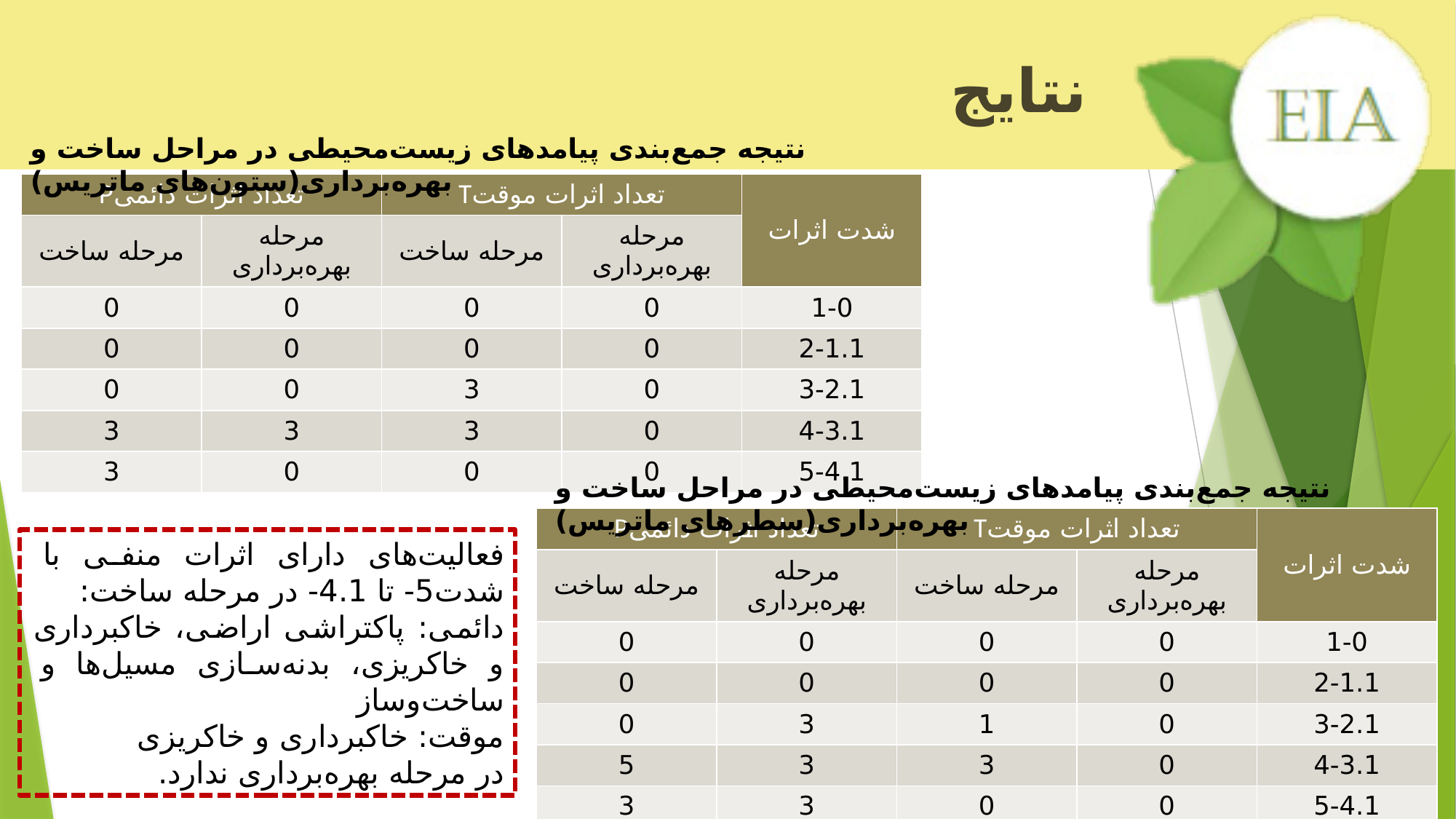

نتایج
نتیجه جمع‌بندی پیامدهای زیست‌محیطی در مراحل ساخت و بهره‌برداری(ستون‌های ماتریس)
| تعداد اثرات دائمیP |  | تعداد اثرات موقتT |  | شدت اثرات |
| --- | --- | --- | --- | --- |
| مرحله ساخت | مرحله بهره‌برداری | مرحله ساخت | مرحله بهره‌برداری |  |
| 0 | 0 | 0 | 0 | 1-0 |
| 0 | 0 | 0 | 0 | 2-1.1 |
| 0 | 0 | 3 | 0 | 3-2.1 |
| 3 | 3 | 3 | 0 | 4-3.1 |
| 3 | 0 | 0 | 0 | 5-4.1 |
نتیجه جمع‌بندی پیامدهای زیست‌محیطی در مراحل ساخت و بهره‌برداری(سطرهای ماتریس)
| تعداد اثرات دائمیP |  | تعداد اثرات موقتT |  | شدت اثرات |
| --- | --- | --- | --- | --- |
| مرحله ساخت | مرحله بهره‌برداری | مرحله ساخت | مرحله بهره‌برداری |  |
| 0 | 0 | 0 | 0 | 1-0 |
| 0 | 0 | 0 | 0 | 2-1.1 |
| 0 | 3 | 1 | 0 | 3-2.1 |
| 5 | 3 | 3 | 0 | 4-3.1 |
| 3 | 3 | 0 | 0 | 5-4.1 |
فعالیت‌های دارای اثرات منفی با شدت5- تا 4.1- در مرحله ساخت:
دائمی: پاکتراشی اراضی، خاکبرداری و خاکریزی، بدنه‌سازی مسیل‌ها و ساخت‌وساز
موقت: خاکبرداری و خاکریزی
در مرحله بهره‌برداری ندارد.